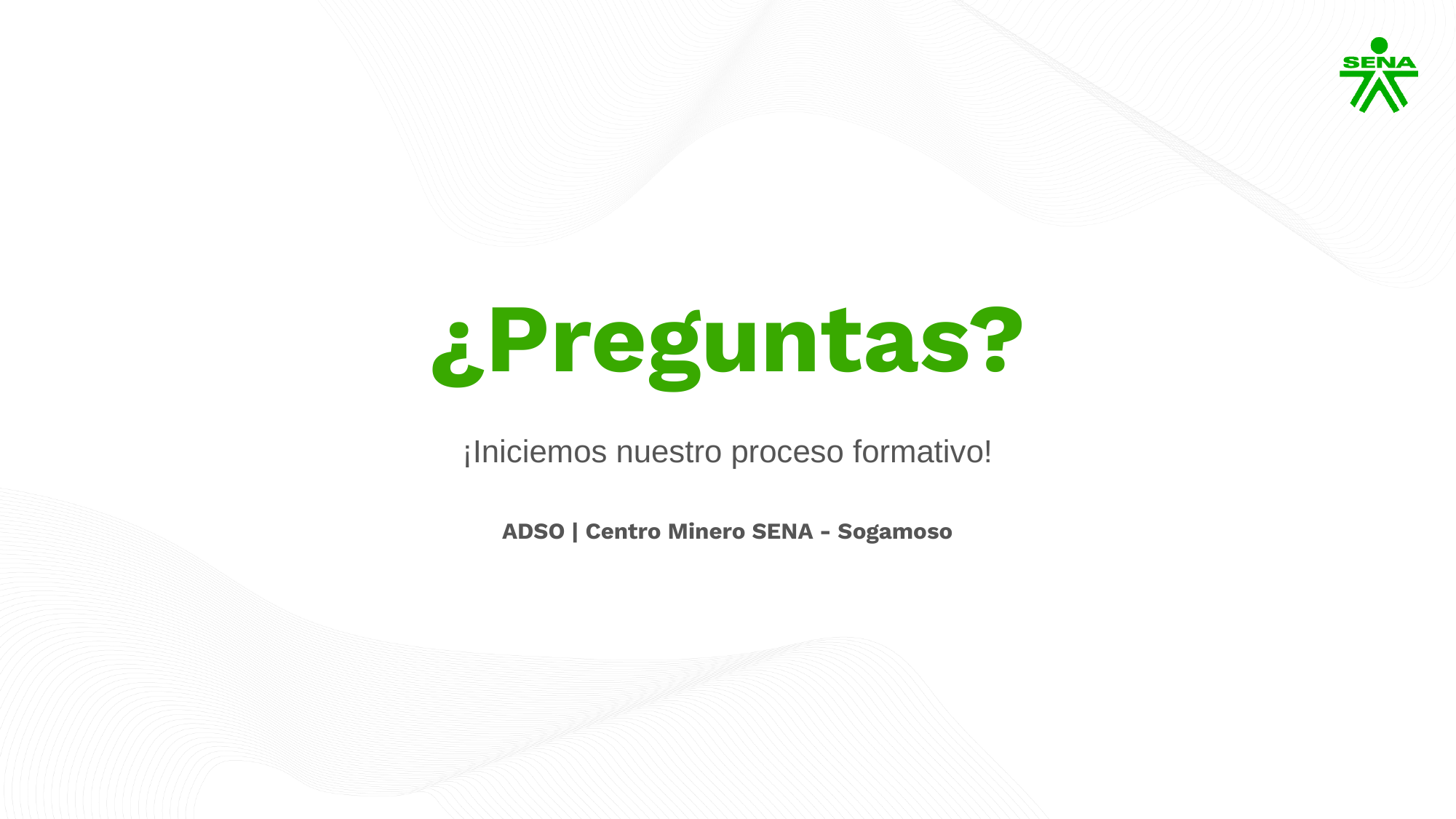

¿Preguntas?
¡Iniciemos nuestro proceso formativo!
ADSO | Centro Minero SENA - Sogamoso